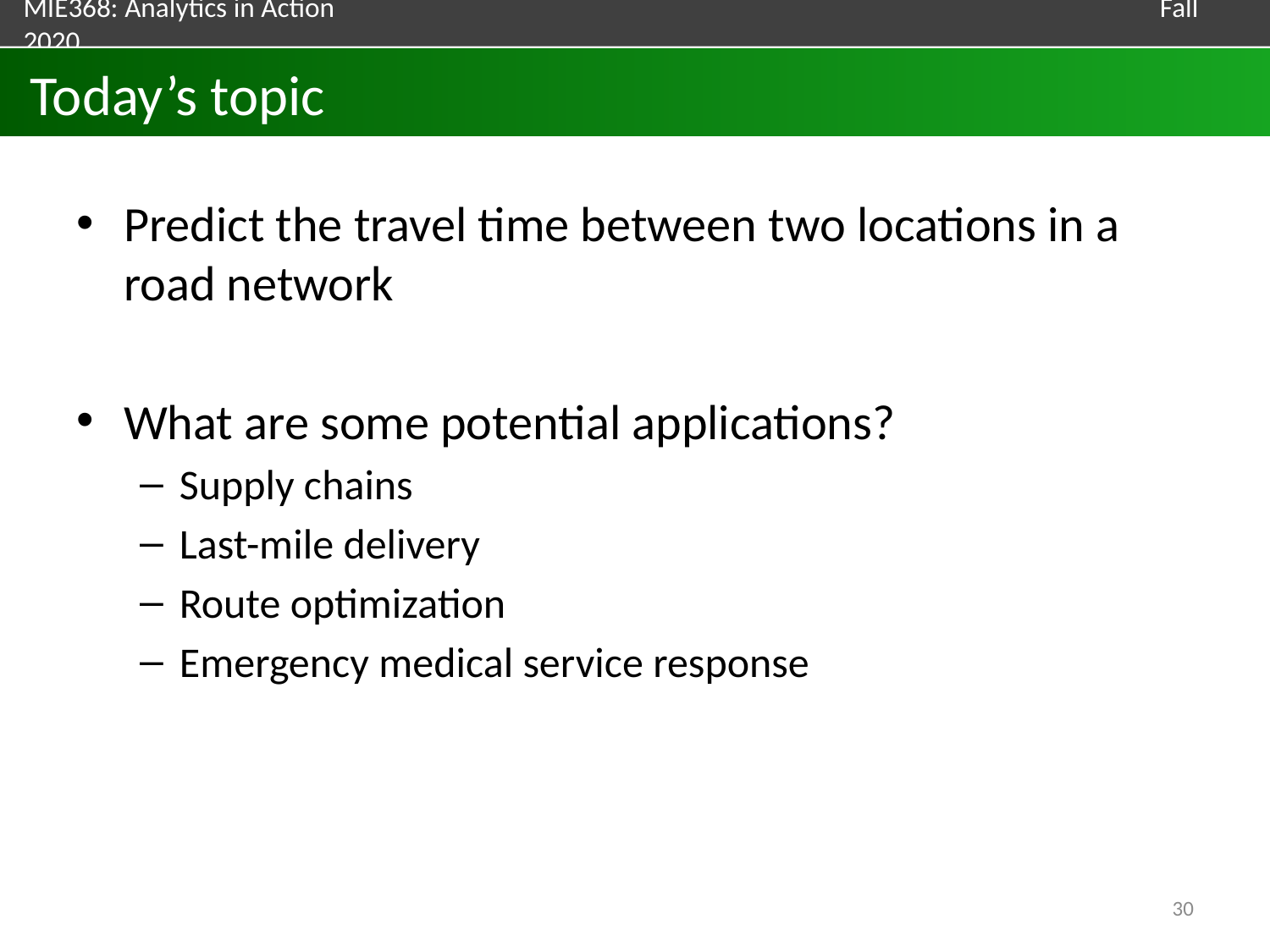

# Today’s topic
Predict the travel time between two locations in a road network

What are some potential applications?
Supply chains
Last-mile delivery
Route optimization
Emergency medical service response

30